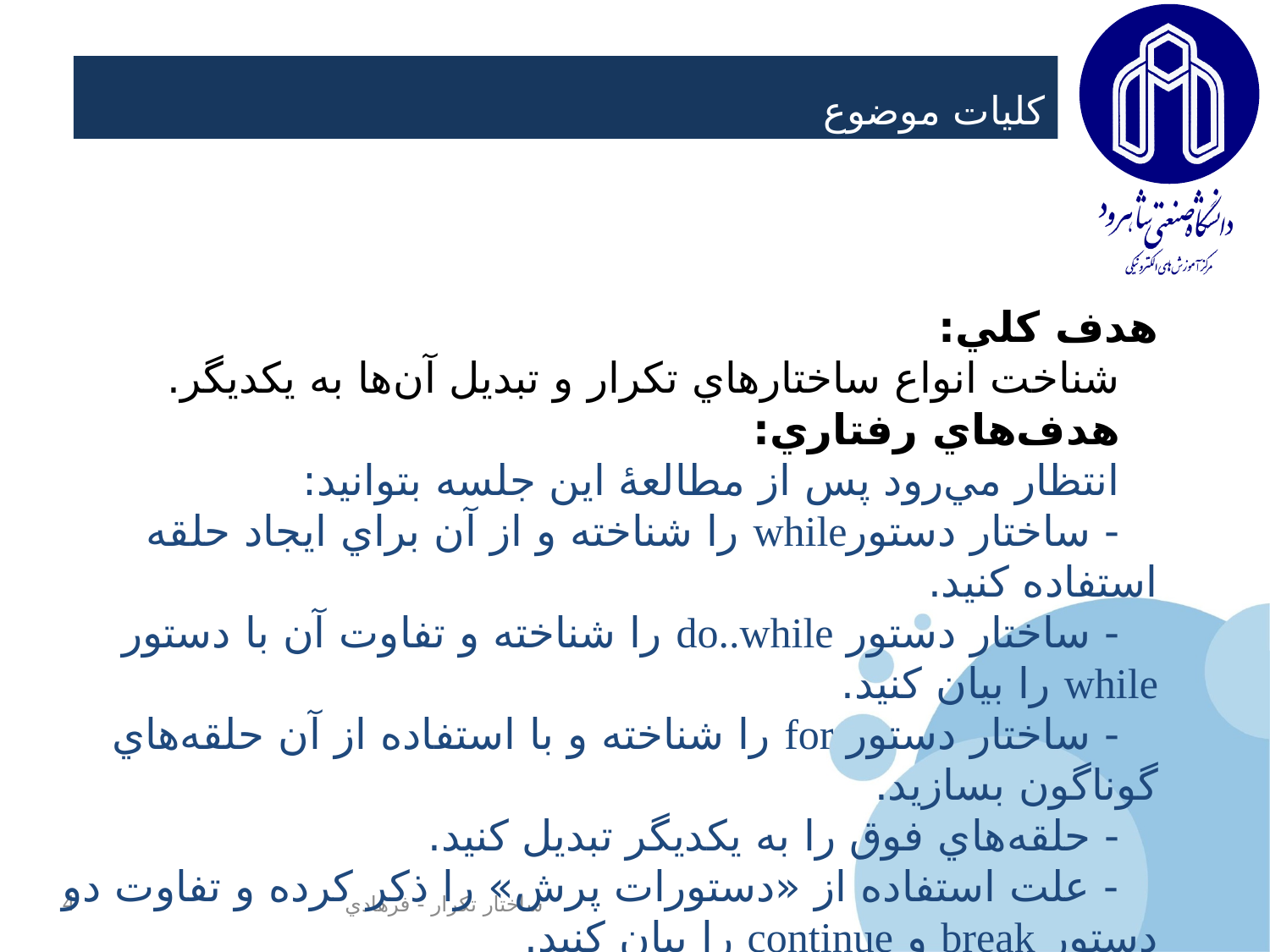

# کلیات موضوع
هدف کلي:
شناخت انواع ساختارهاي تکرار و تبديل آن‌ها به يکديگر.
هدف‌هاي رفتاري:
انتظار مي‌رود پس از مطالعۀ اين جلسه بتوانيد:
- ساختار دستورwhile را شناخته و از آن براي ايجاد حلقه استفاده کنيد.
- ساختار دستور do..while را شناخته و تفاوت آن با دستور while را بيان کنيد.
- ساختار دستور for را شناخته و با استفاده از آن حلقه‌هاي گوناگون بسازيد.
- حلقه‌هاي فوق را به يکديگر تبديل کنيد.
- علت استفاده از «دستورات پرش» را ذکر کرده و تفاوت دو دستور break و continue را بيان کنيد.

4
ساختار تکرار - فرهادي